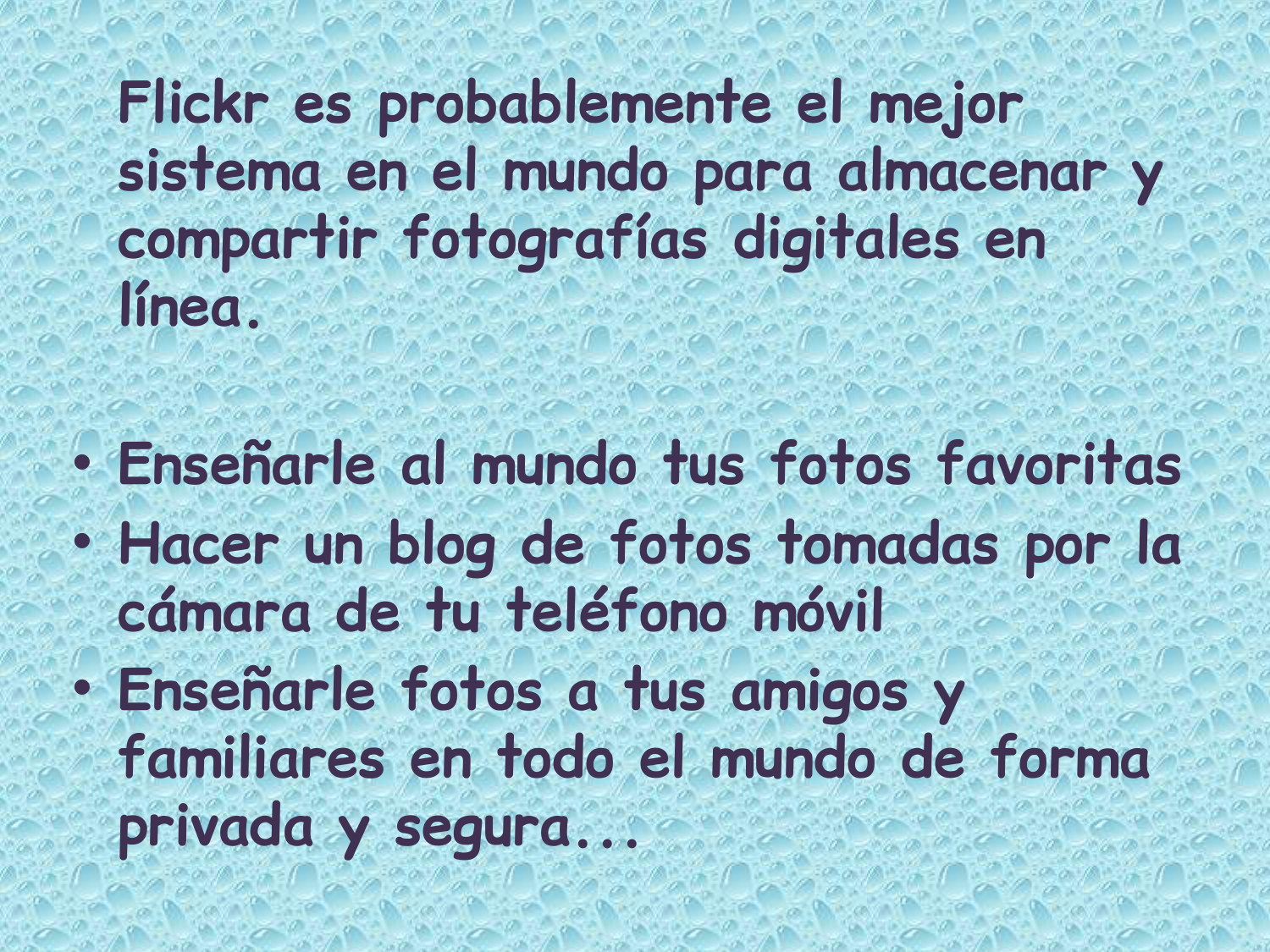

Flickr es probablemente el mejor sistema en el mundo para almacenar y compartir fotografías digitales en línea.

Enseñarle al mundo tus fotos favoritas
Hacer un blog de fotos tomadas por la cámara de tu teléfono móvil
Enseñarle fotos a tus amigos y familiares en todo el mundo de forma privada y segura...